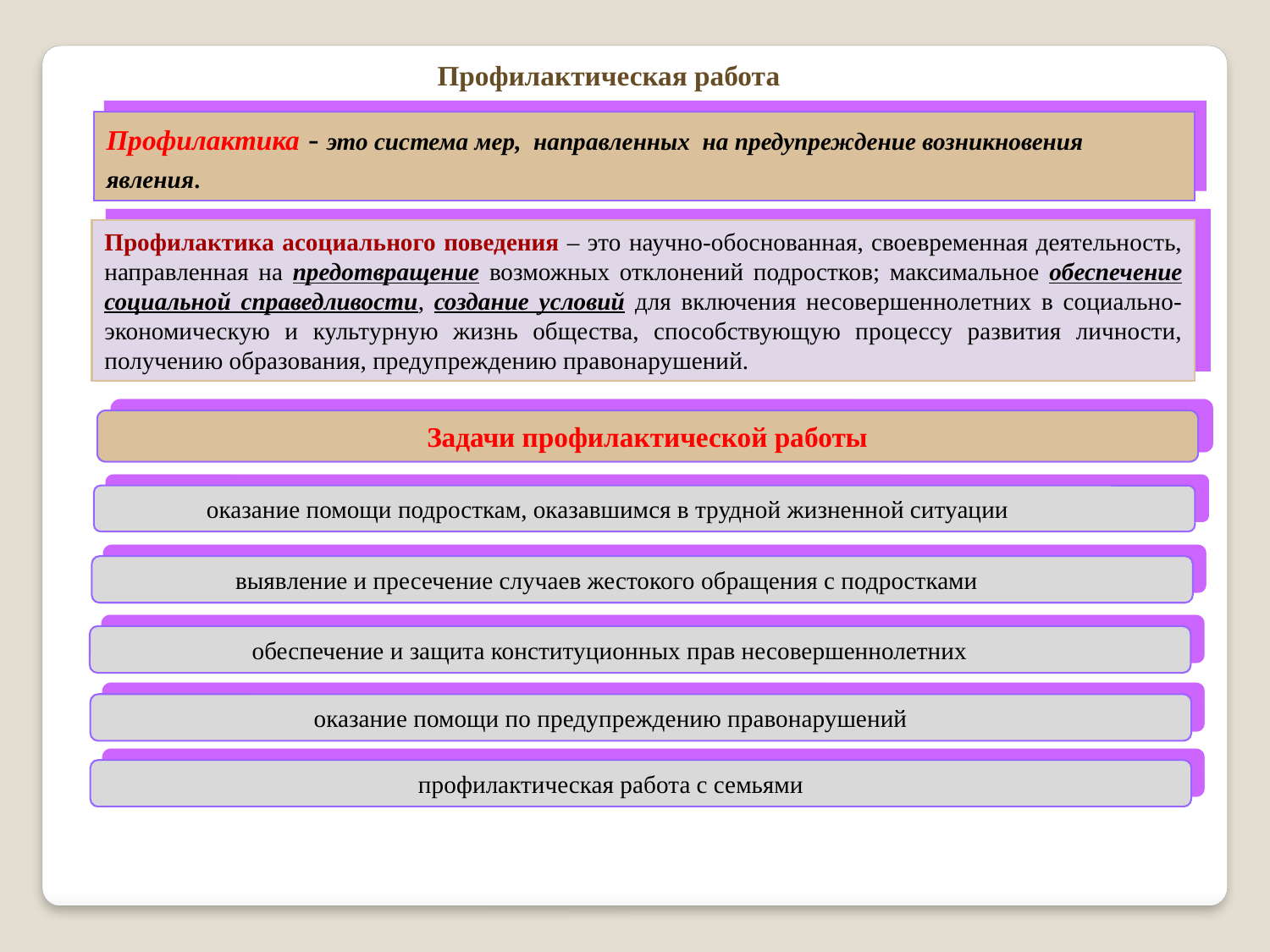

Профилактическая работа
Профилактика - это система мер,  направленных  на предупреждение возникновения явления.
Профилактика асоциального поведения – это научно-обоснованная, своевременная деятельность, направленная на предотвращение возможных отклонений подростков; максимальное обеспечение социальной справедливости, создание условий для включения несовершеннолетних в социально-экономическую и культурную жизнь общества, способствующую процессу развития личности, получению образования, предупреждению правонарушений.
Задачи профилактической работы
                оказание помощи подросткам, оказавшимся в трудной жизненной ситуации
                     выявление и пресечение случаев жестокого обращения с подростками
                        обеспечение и защита конституционных прав несовершеннолетних
                                  оказание помощи по предупреждению правонарушений
                                                   профилактическая работа с семьями